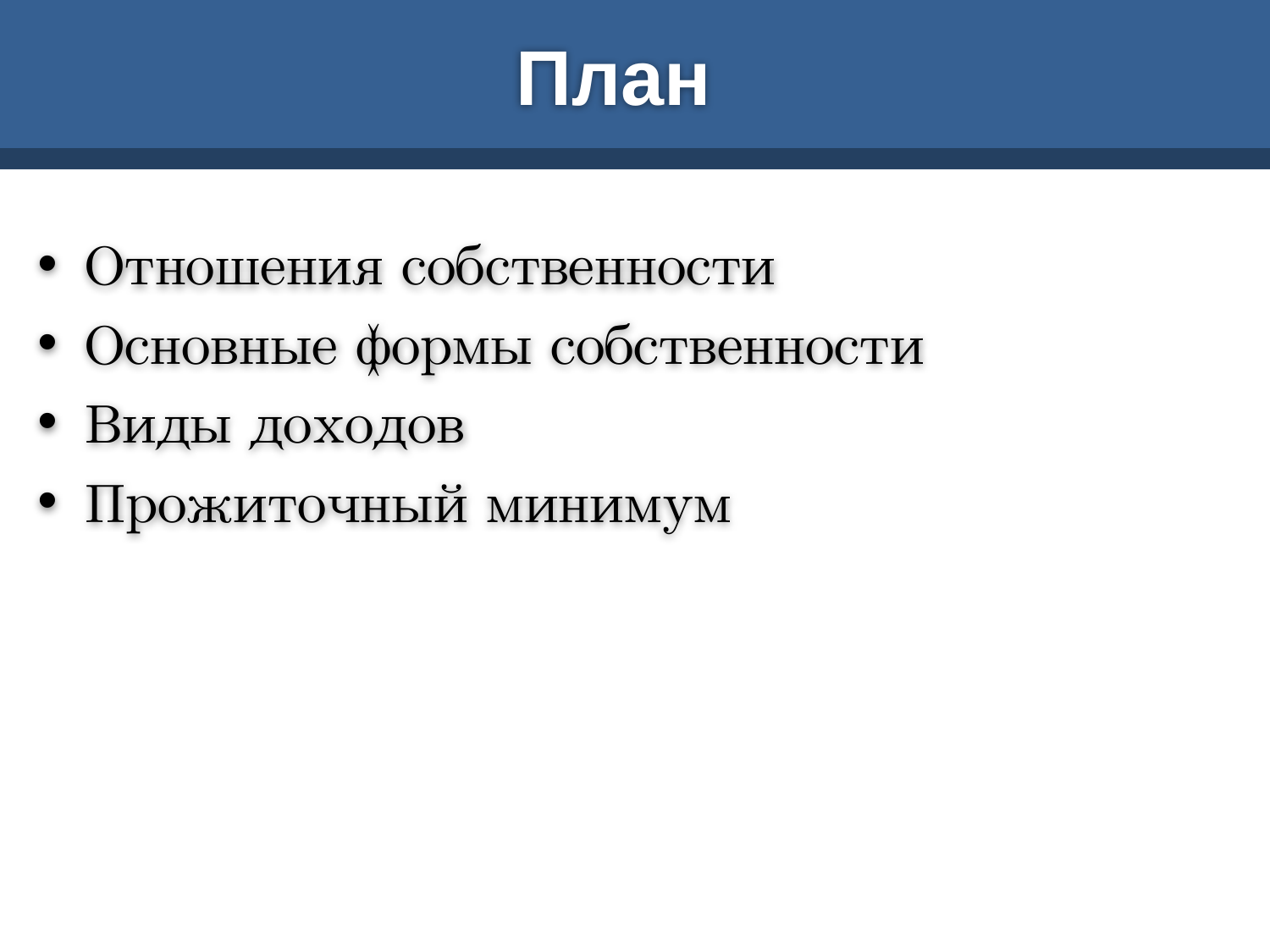

# План
Отношения собственности
Основные формы собственности
Виды доходов
Прожиточный минимум